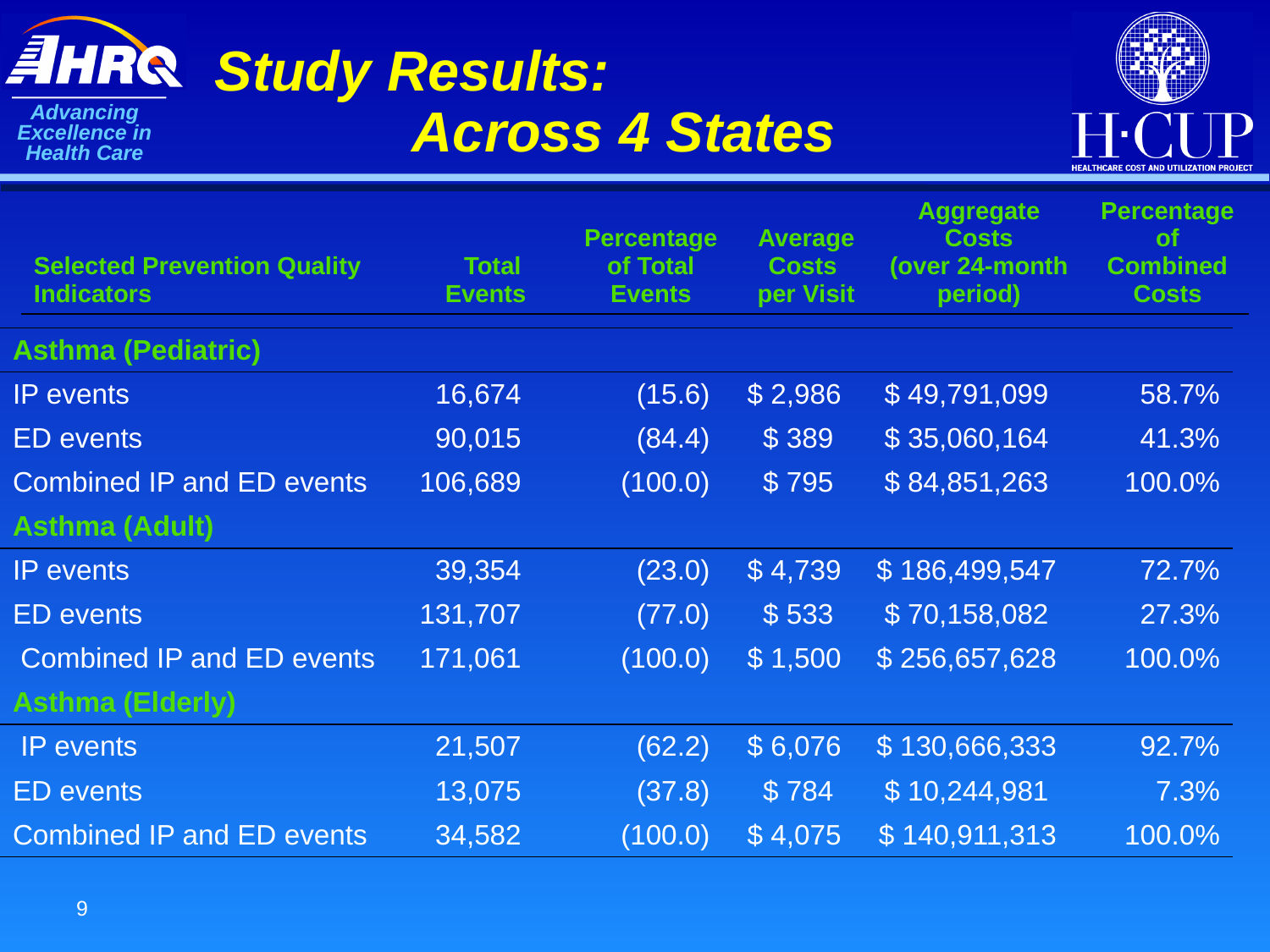

# Study Results:                            Across 4 States
| Selected Prevention Quality Indicators | Total Events | Percentage of Total Events | Average Costs per Visit | Aggregate Costs (over 24-month period) | Percentage of Combined Costs |
| --- | --- | --- | --- | --- | --- |
| Asthma (Pediatric) |  |  |  |  |  |  |
| --- | --- | --- | --- | --- | --- | --- |
| IP events | 16,674 | (15.6) | $ 2,986 | $ 49,791,099 | 58.7% |  |
| ED events | 90,015 | (84.4) | $ 389 | $ 35,060,164 | 41.3% |  |
| Combined IP and ED events | 106,689 | (100.0) | $ 795 | $ 84,851,263 | 100.0% |  |
| Asthma (Adult) |  |  |  |  |  |  |
| IP events | 39,354 | (23.0) | $ 4,739 | $ 186,499,547 | 72.7% |  |
| ED events | 131,707 | (77.0) | $ 533 | $ 70,158,082 | 27.3% |  |
| Combined IP and ED events | 171,061 | (100.0) | $ 1,500 | $ 256,657,628 | 100.0% |  |
| Asthma (Elderly) |  |  |  |  |  |  |
| IP events | 21,507 | (62.2) | $ 6,076 | $ 130,666,333 | 92.7% |  |
| ED events | 13,075 | (37.8) | $ 784 | $ 10,244,981 | 7.3% |  |
| Combined IP and ED events | 34,582 | (100.0) | $ 4,075 | $ 140,911,313 | 100.0% |  |
9